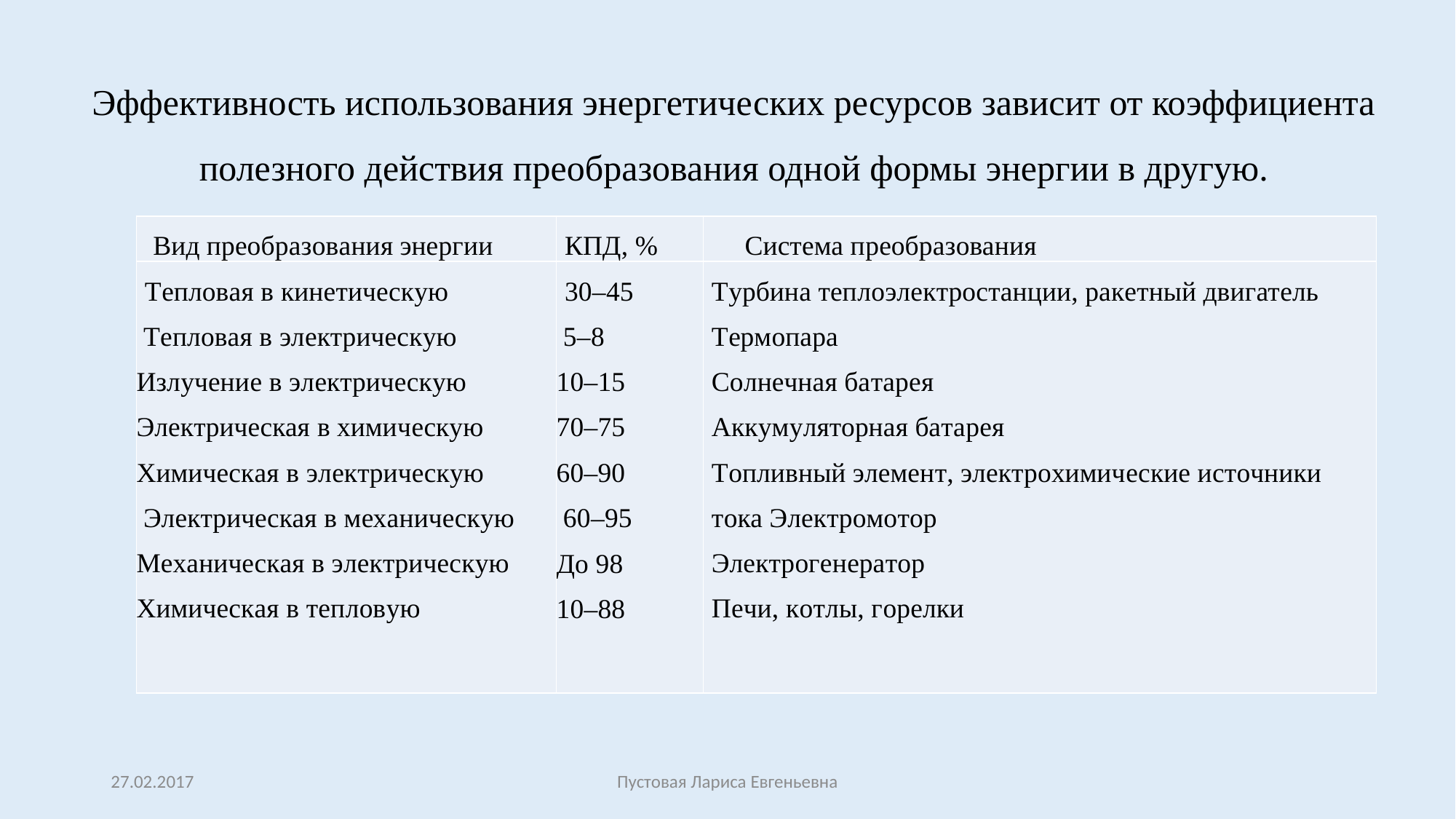

# Эффективность использования энергетических ресурсов зависит от коэффициента полезного действия преобразования одной формы энергии в другую.
| Вид преобразования энергии | КПД, % | Система преобразования |
| --- | --- | --- |
| Тепловая в кинетическую  Тепловая в электрическую Излучение в электрическую Электрическая в химическую Химическая в электрическую  Электрическая в механическую Механическая в электрическую Химическая в тепловую | 30–45  5–8 10–15 70–75 60–90  60–95 До 98 10–88 | Турбина теплоэлектростанции, ракетный двигатель Термопара Солнечная батарея Аккумуляторная батарея Топливный элемент, электрохимические источники тока Электромотор Электрогенератор Печи, котлы, горелки |
27.02.2017
Пустовая Лариса Евгеньевна